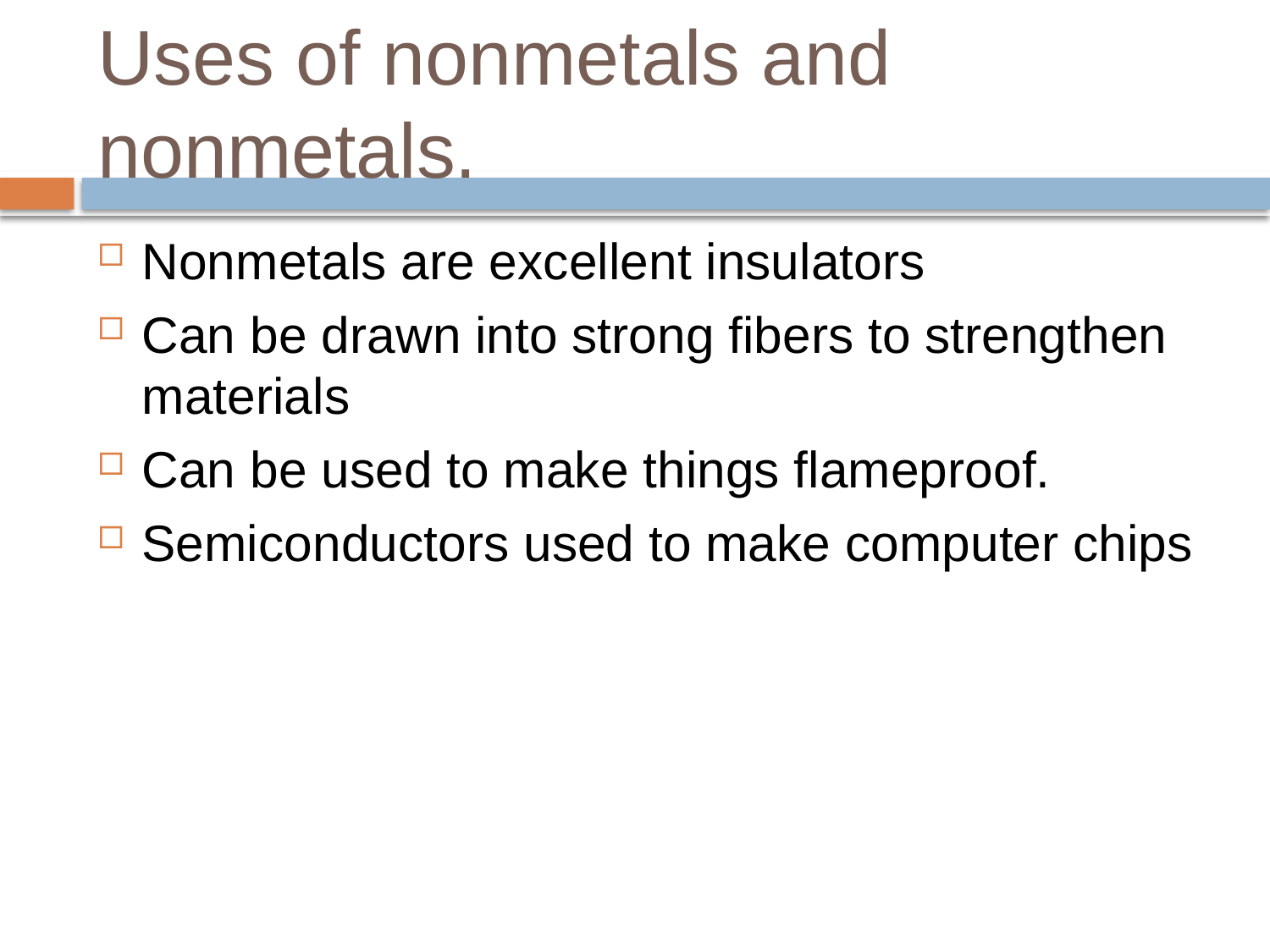

# Uses of nonmetals and nonmetals.
Nonmetals are excellent insulators
Can be drawn into strong fibers to strengthen materials
Can be used to make things flameproof.
Semiconductors used to make computer chips